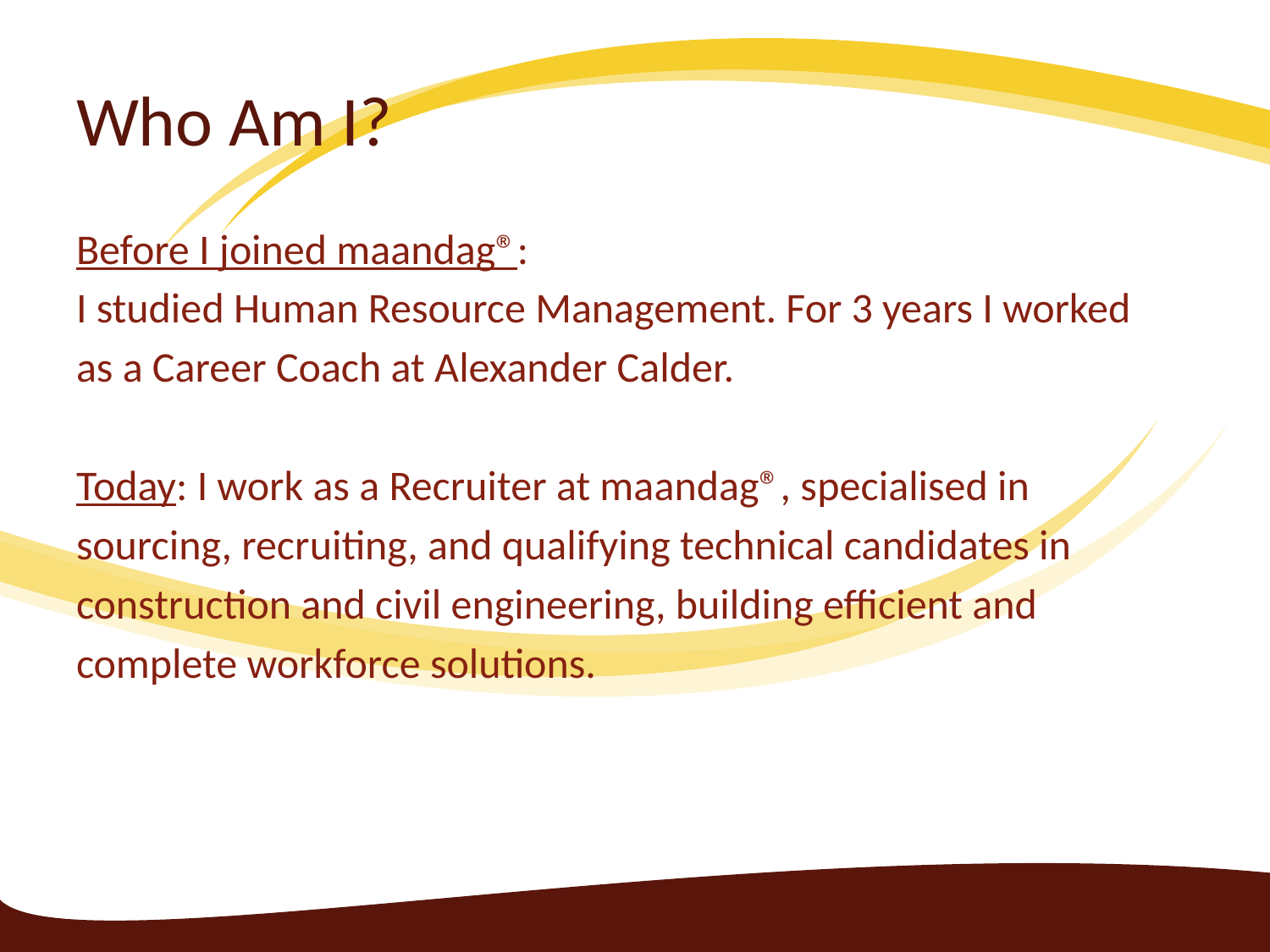

# Who Am I?

Before I joined maandag®:
I studied Human Resource Management. For 3 years I worked
as a Career Coach at Alexander Calder.

Today: I work as a Recruiter at maandag®, specialised in
sourcing, recruiting, and qualifying technical candidates in
construction and civil engineering, building efficient and
complete workforce solutions.